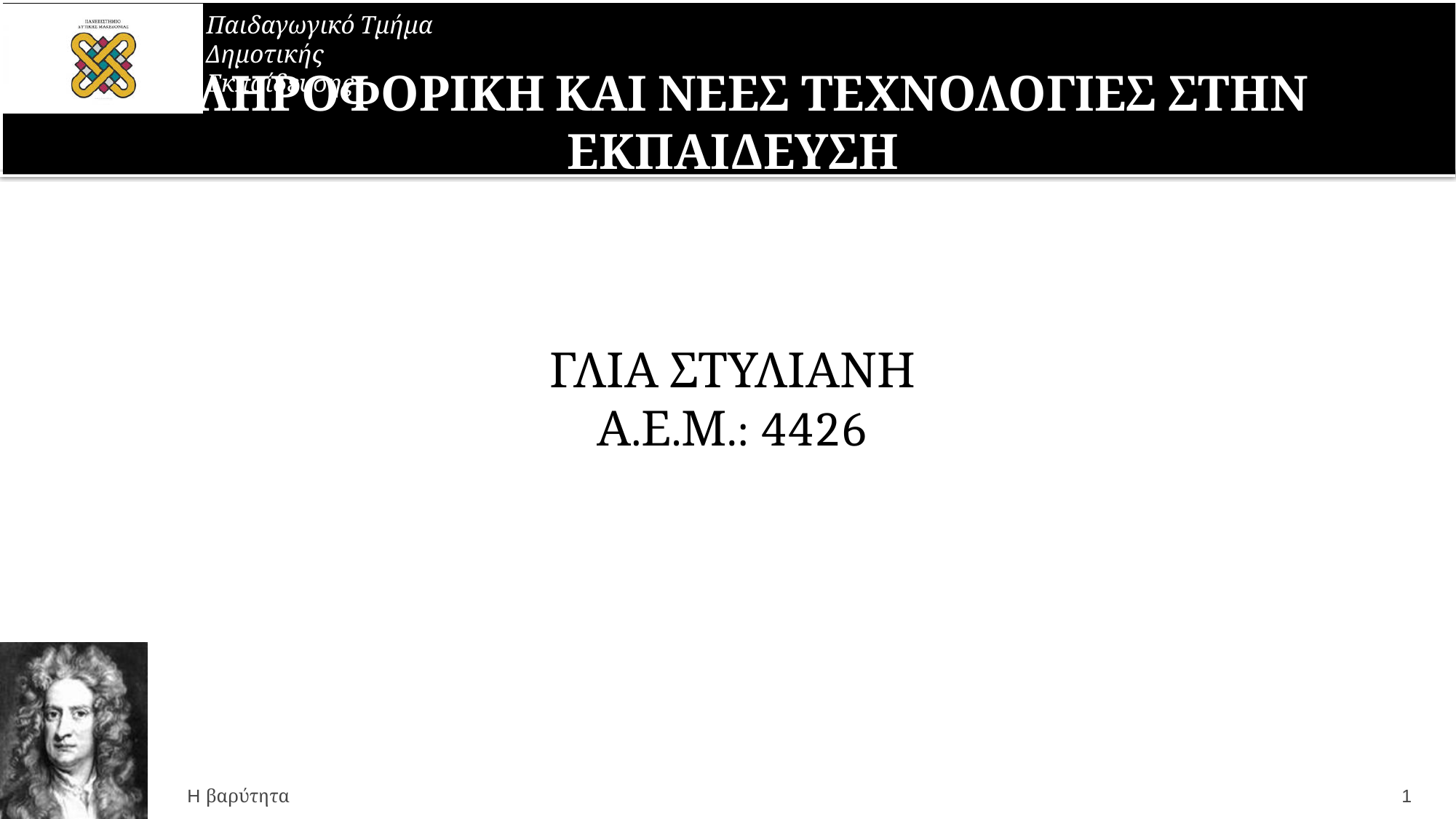

# ΠΛΗΡΟΦΟΡΙΚΗ ΚΑΙ ΝΕΕΣ ΤΕΧΝΟΛΟΓΙΕΣ ΣΤΗΝ ΕΚΠΑΙΔΕΥΣΗ

ΓΛΙΑ ΣΤΥΛΙΑΝΗ
Α.Ε.Μ.: 4426
Η βαρύτητα
1